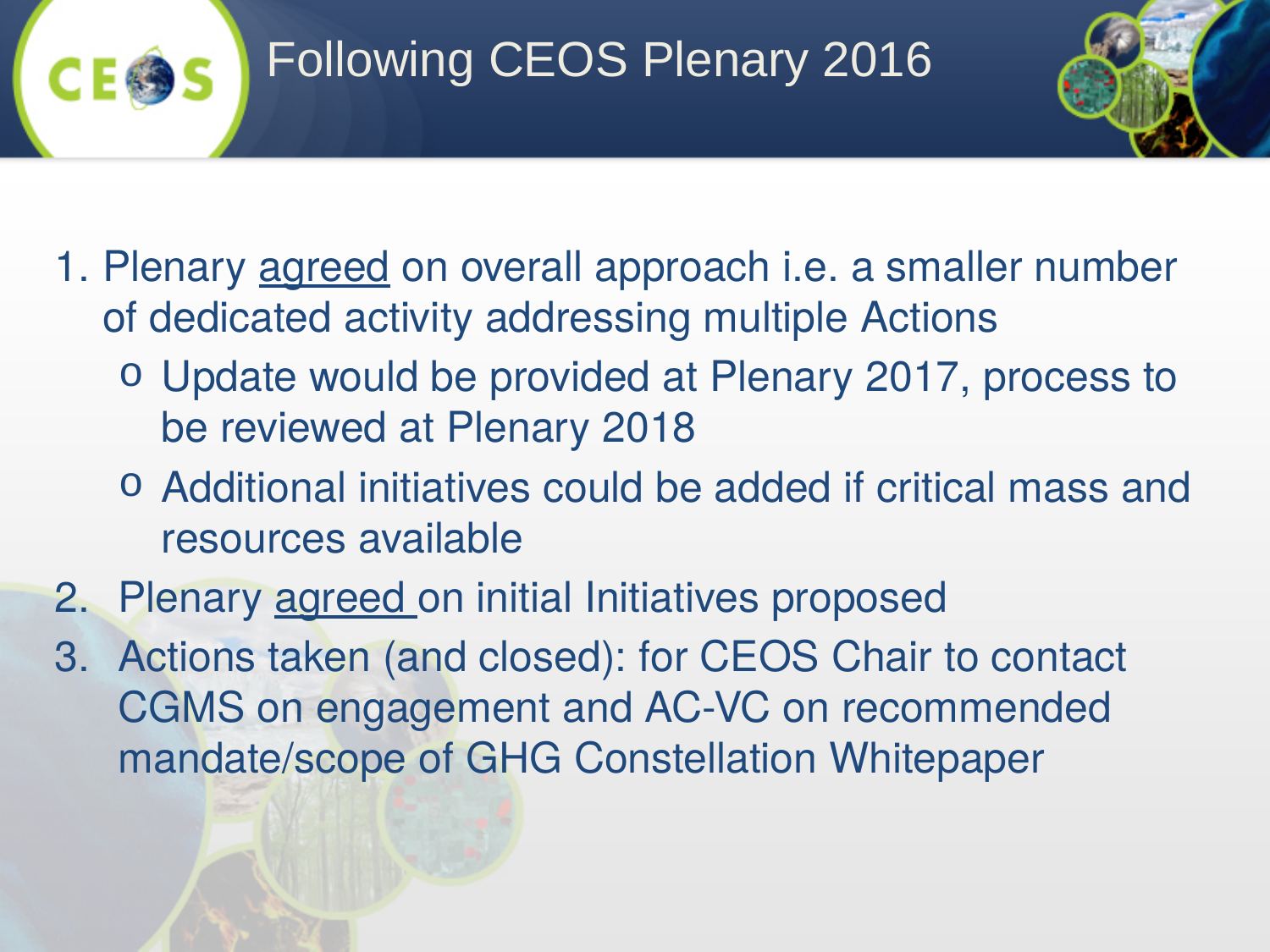

Following CEOS Plenary 2016

Plenary agreed on overall approach i.e. a smaller number of dedicated activity addressing multiple Actions
Update would be provided at Plenary 2017, process to be reviewed at Plenary 2018
Additional initiatives could be added if critical mass and resources available
Plenary agreed on initial Initiatives proposed
Actions taken (and closed): for CEOS Chair to contact CGMS on engagement and AC-VC on recommended mandate/scope of GHG Constellation Whitepaper